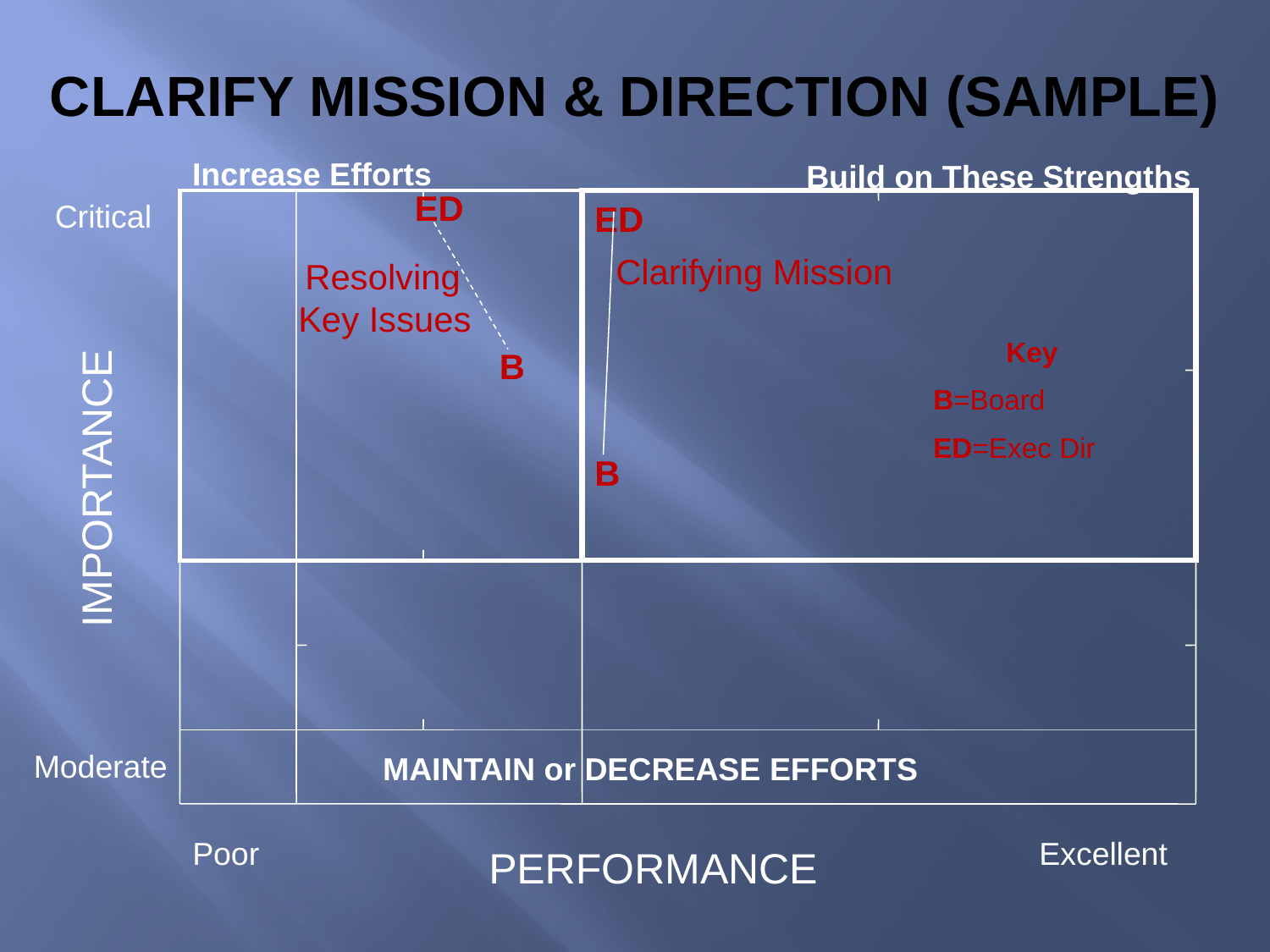

# Clarify Mission & Direction (SAMPLE)
Increase Efforts
Build on These Strengths
ED
Critical

ED

Clarifying Mission
 Resolving Key Issues
Key
B=Board
ED=Exec Dir
B

IMPORTANCE
B

Moderate
MAINTAIN or DECREASE EFFORTS

Poor
Excellent

PERFORMANCE